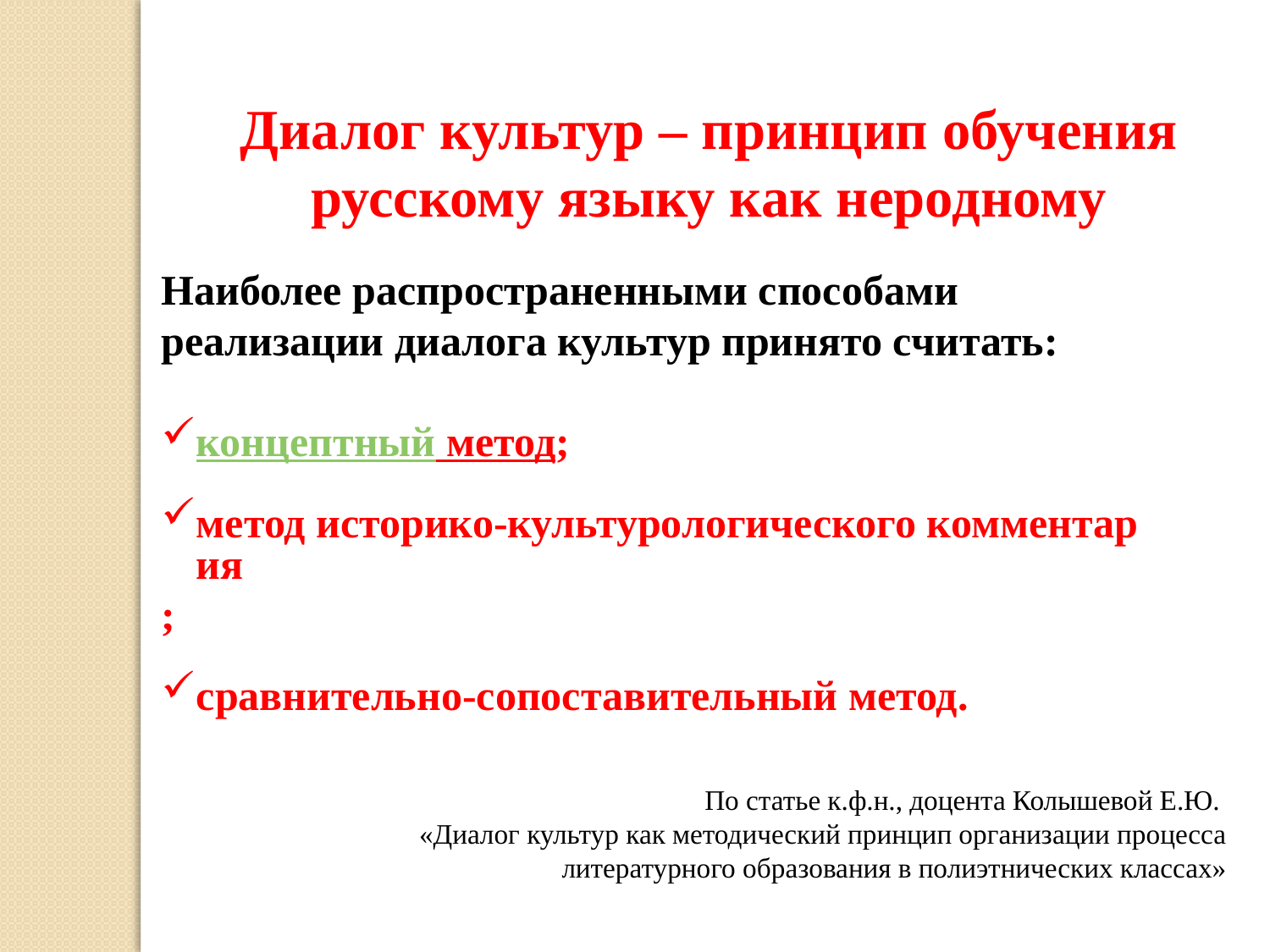

Диалог культур – принцип обучения русскому языку как неродному
Наиболее распространенными способами реализации диалога культур принято считать:

концептный метод;

метод историко-культурологического комментария;

сравнительно-сопоставительный метод.
По статье к.ф.н., доцента Колышевой Е.Ю.
«Диалог культур как методический принцип организации процесса литературного образования в полиэтнических классах»